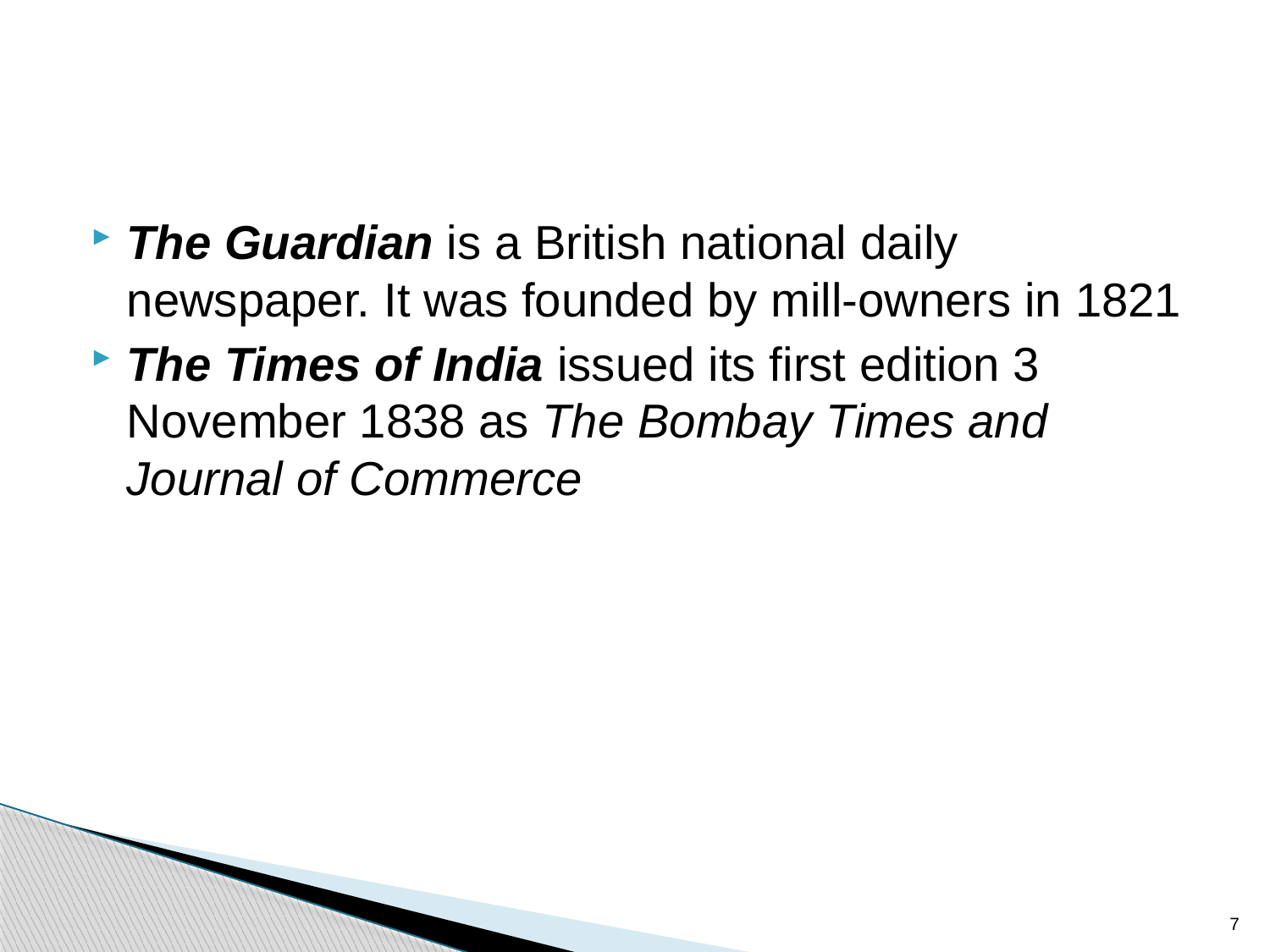

#
The Guardian is a British national daily newspaper. It was founded by mill-owners in 1821
The Times of India issued its first edition 3 November 1838 as The Bombay Times and Journal of Commerce

7